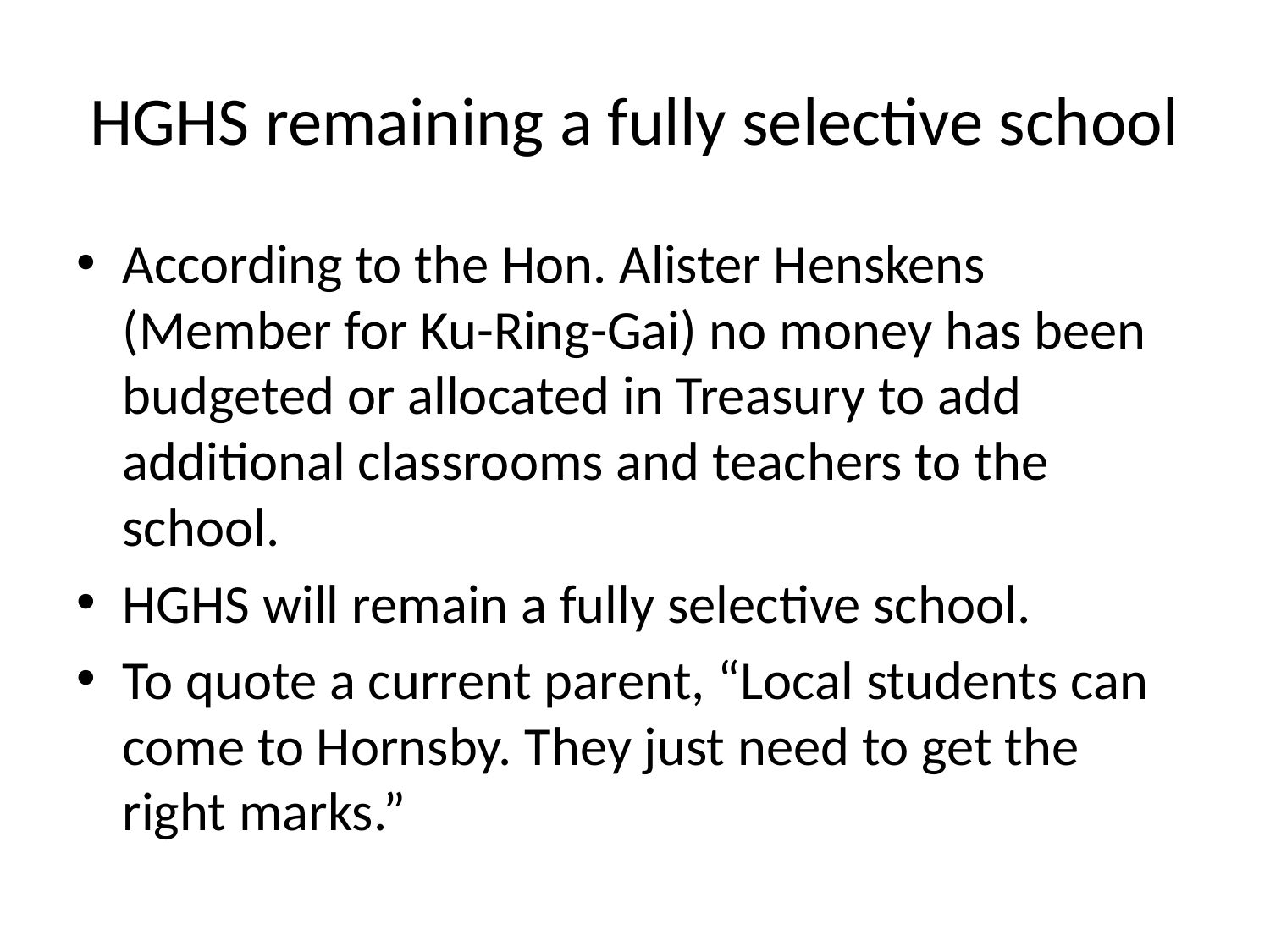

# HGHS remaining a fully selective school
According to the Hon. Alister Henskens (Member for Ku-Ring-Gai) no money has been budgeted or allocated in Treasury to add additional classrooms and teachers to the school.
HGHS will remain a fully selective school.
To quote a current parent, “Local students can come to Hornsby. They just need to get the right marks.”